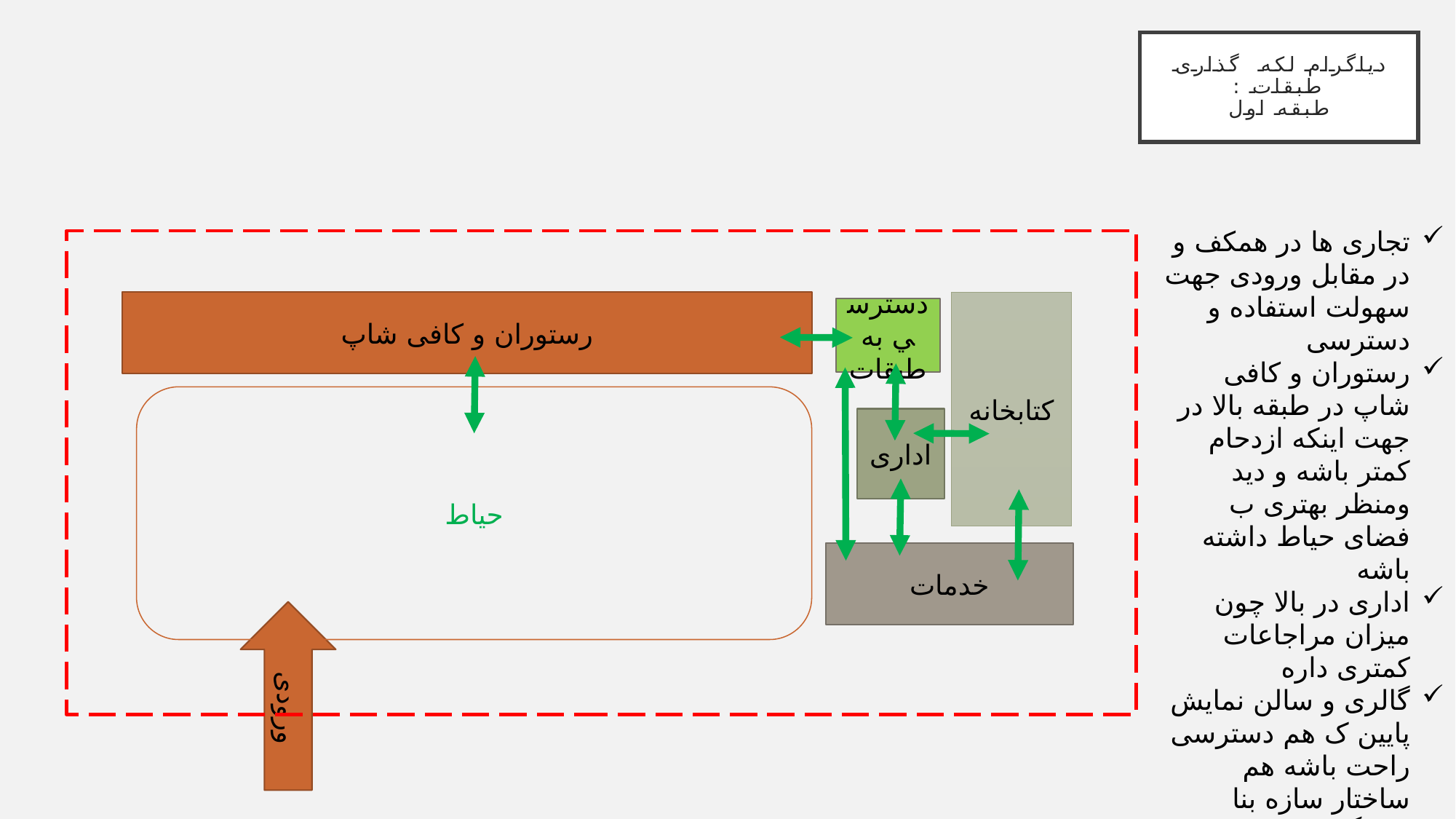

# دیاگرام لکه  گذاری طبقات : طبقه اول
تجاری ها در همکف و در مقابل ورودی جهت سهولت استفاده و دسترسی
رستوران و کافی شاپ در طبقه بالا در جهت اینکه ازدحام کمتر باشه و دید ومنظر بهتری ب فضای حیاط داشته باشه
اداری در بالا چون میزان مراجاعات کمتری داره
گالری و سالن نمایش پایین ک هم دسترسی راحت باشه هم ساختار سازه بنا جوابگوی جمعیت استفاده کننده باشه
کتابخانه نیز در ساکت ترین مکان قرار گرفته

کتابخانه
رستوران و کافی شاپ
دسترسي به طبقات
حياط
اداری
خدمات
ورودی